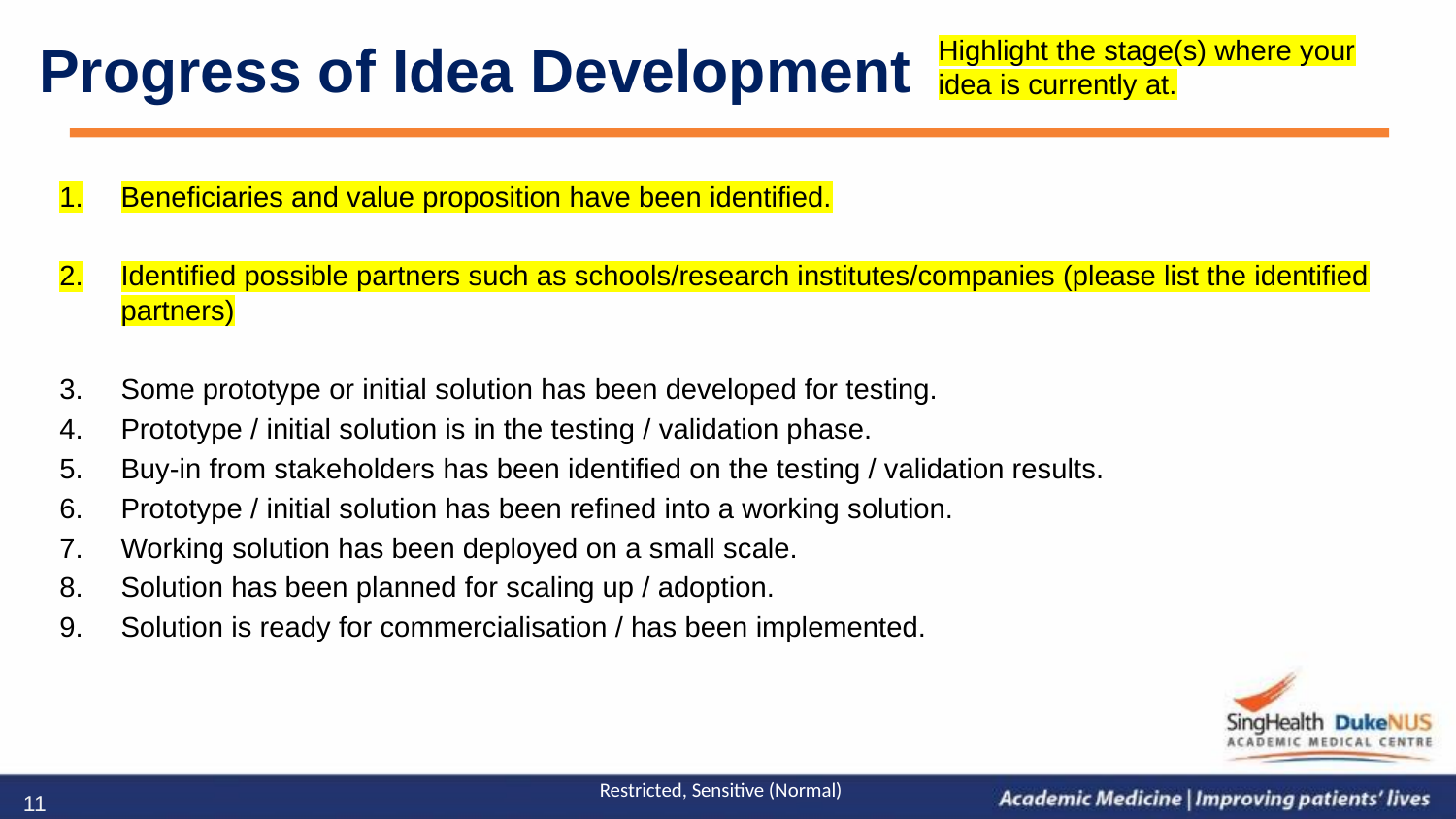

# Progress of Idea Development
Highlight the stage(s) where your idea is currently at.
Beneficiaries and value proposition have been identified.

Identified possible partners such as schools/research institutes/companies (please list the identified partners)

Some prototype or initial solution has been developed for testing.
Prototype / initial solution is in the testing / validation phase.
Buy-in from stakeholders has been identified on the testing / validation results.
Prototype / initial solution has been refined into a working solution.
Working solution has been deployed on a small scale.
Solution has been planned for scaling up / adoption.
Solution is ready for commercialisation / has been implemented.